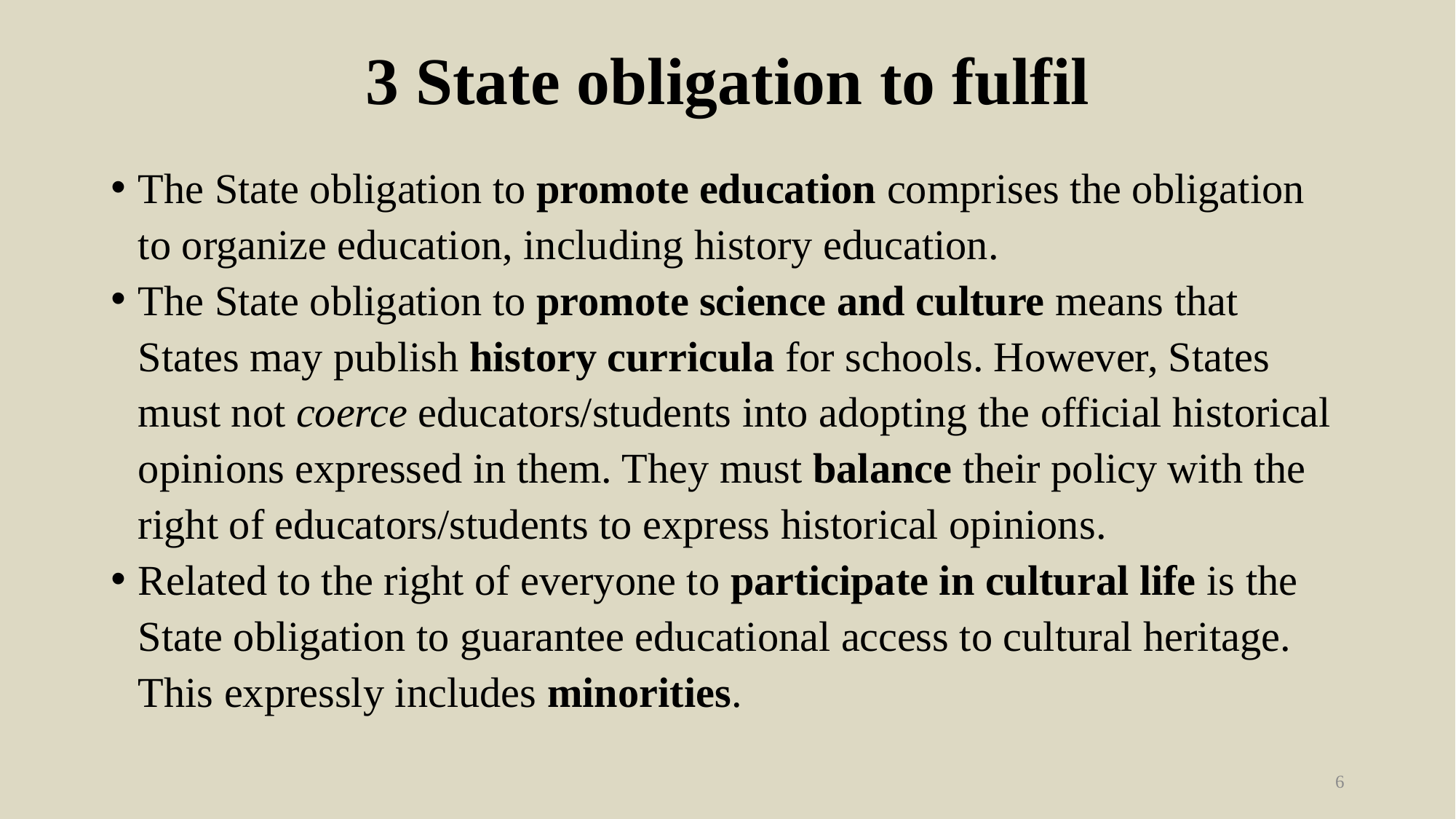

# 3 State obligation to fulfil
The State obligation to promote education comprises the obligation to organize education, including history education.
The State obligation to promote science and culture means that States may publish history curricula for schools. However, States must not coerce educators/students into adopting the official historical opinions expressed in them. They must balance their policy with the right of educators/students to express historical opinions.
Related to the right of everyone to participate in cultural life is the State obligation to guarantee educational access to cultural heritage. This expressly includes minorities.

6